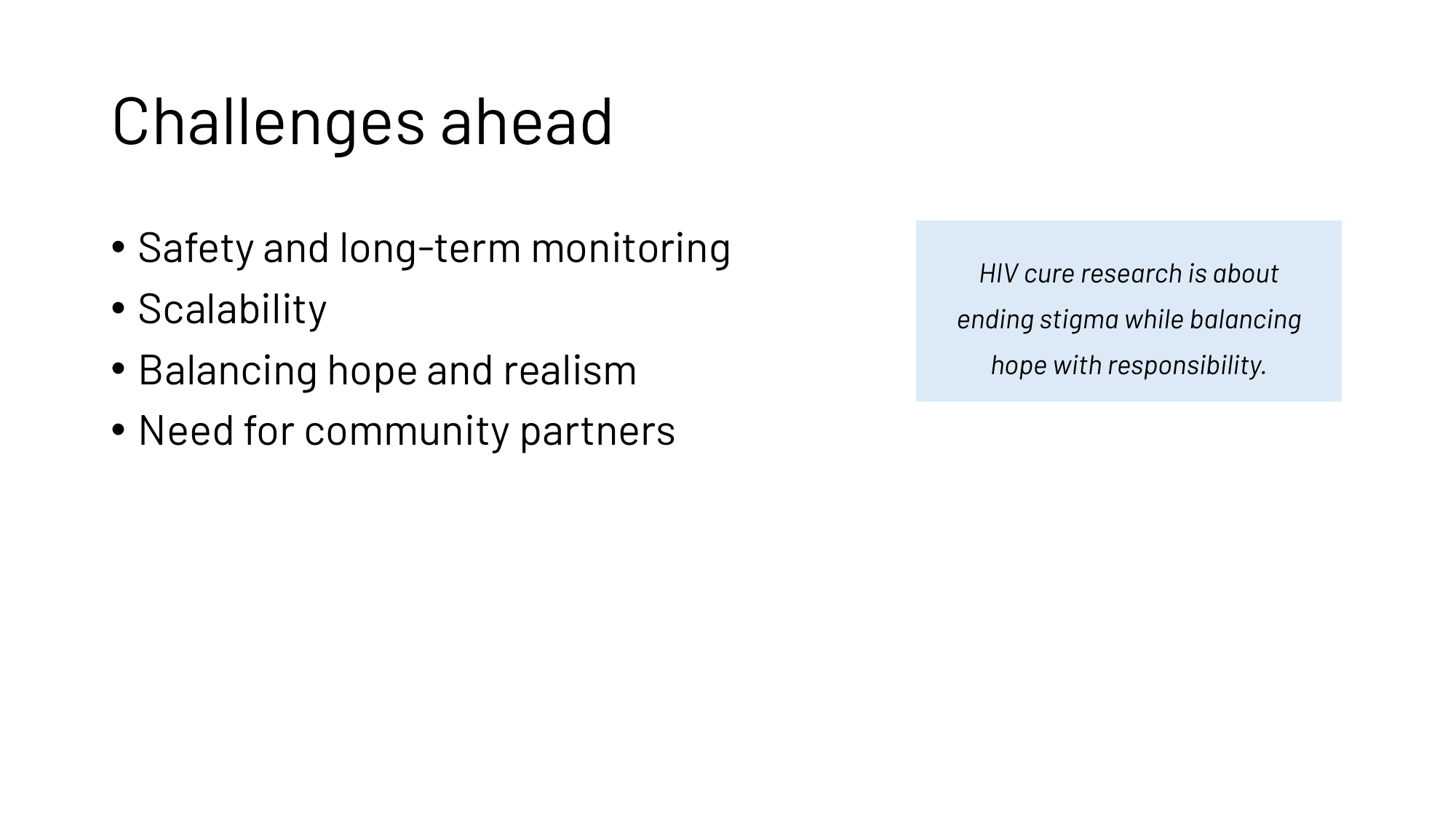

# Challenges ahead
Safety and long-term monitoring
Scalability
Balancing hope and realism
Need for community partners

HIV cure research is about ending stigma while balancing hope with responsibility.